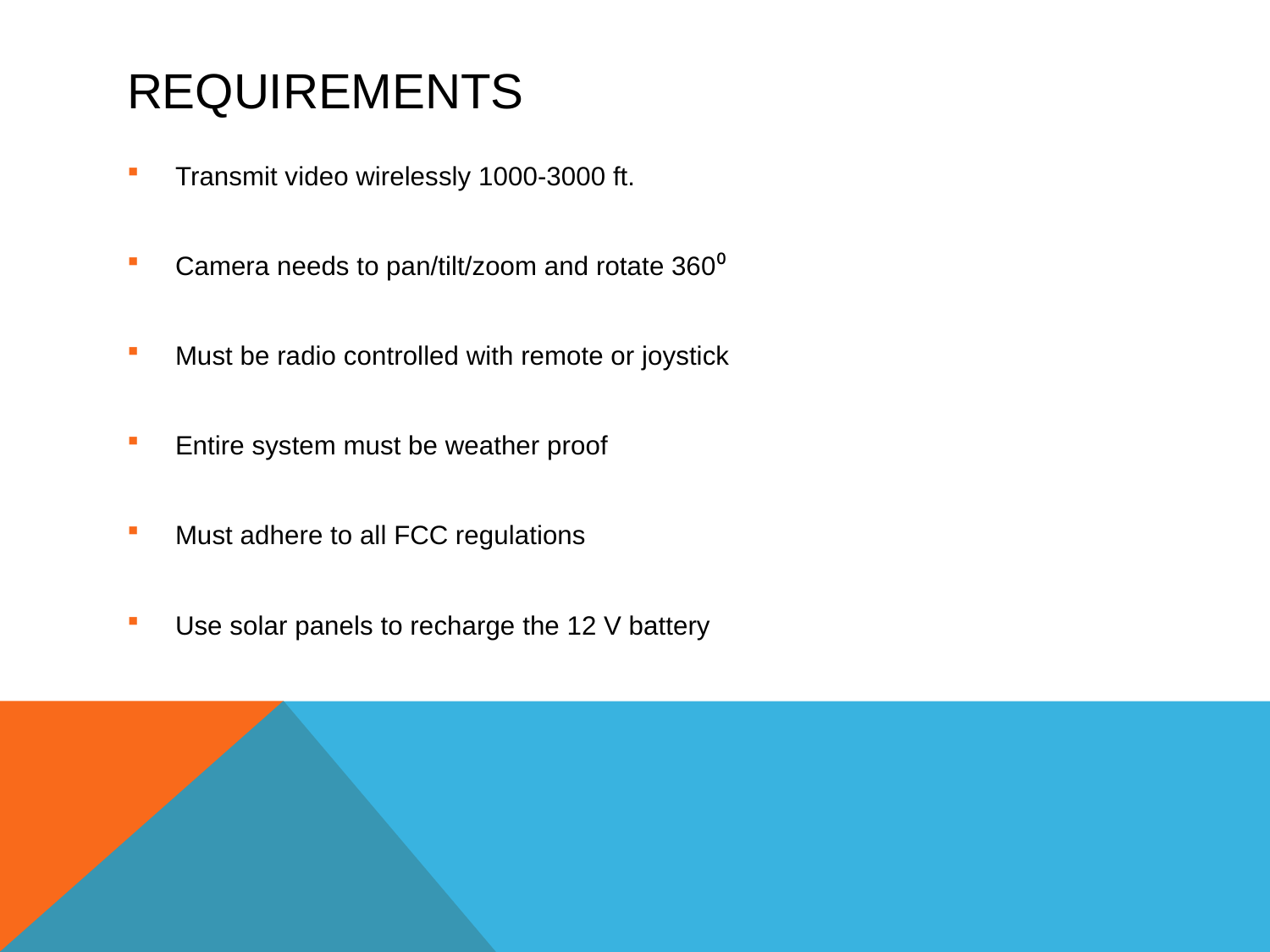

# Requirements
Transmit video wirelessly 1000-3000 ft.

Camera needs to pan/tilt/zoom and rotate 360⁰

Must be radio controlled with remote or joystick

Entire system must be weather proof

Must adhere to all FCC regulations

Use solar panels to recharge the 12 V battery